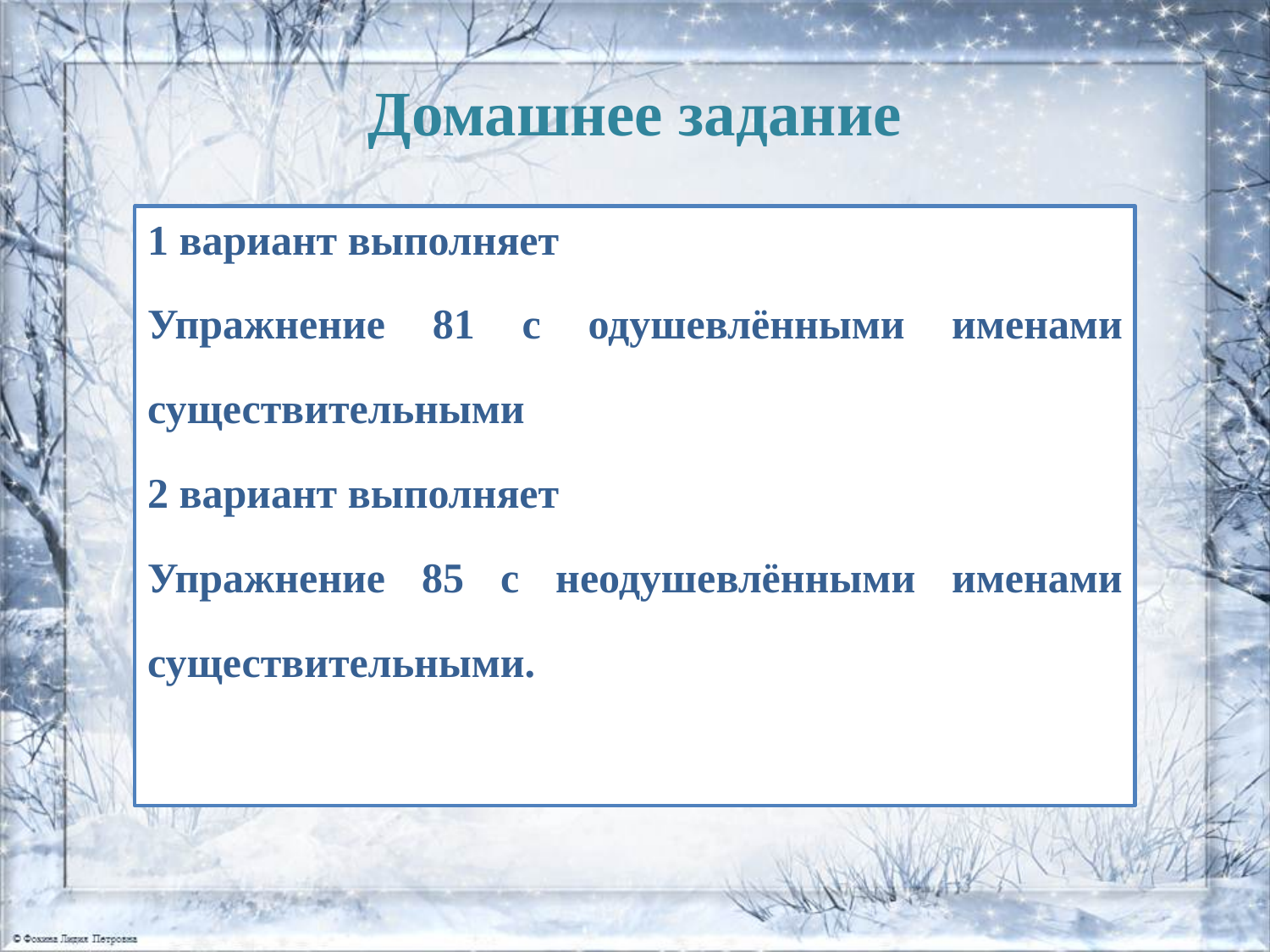

Домашнее задание
1 вариант выполняет
Упражнение 81 с одушевлёнными именами существительными
2 вариант выполняет
Упражнение 85 с неодушевлёнными именами существительными.